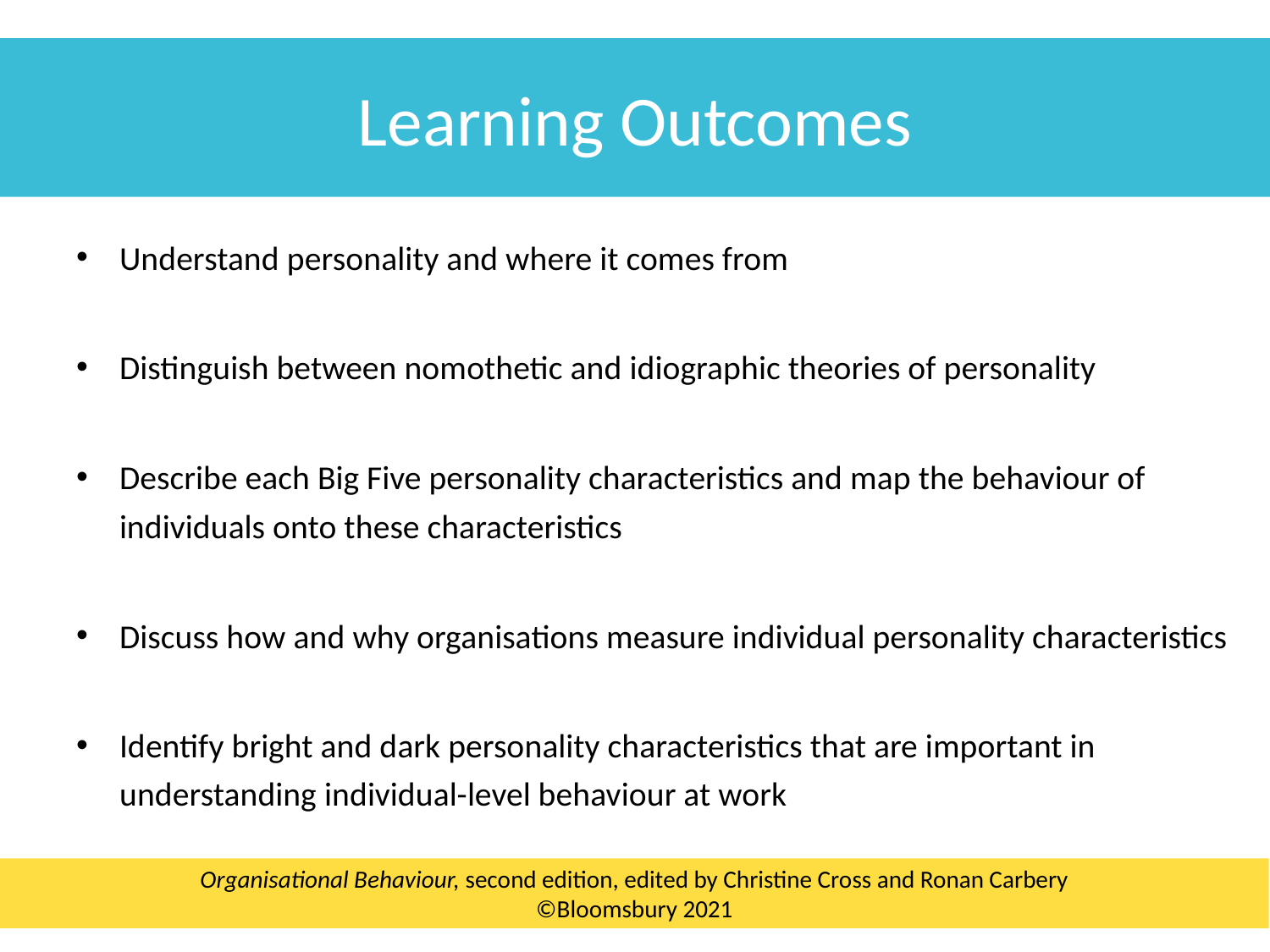

Learning Outcomes
Understand personality and where it comes from

Distinguish between nomothetic and idiographic theories of personality

Describe each Big Five personality characteristics and map the behaviour of individuals onto these characteristics

Discuss how and why organisations measure individual personality characteristics

Identify bright and dark personality characteristics that are important in understanding individual-level behaviour at work